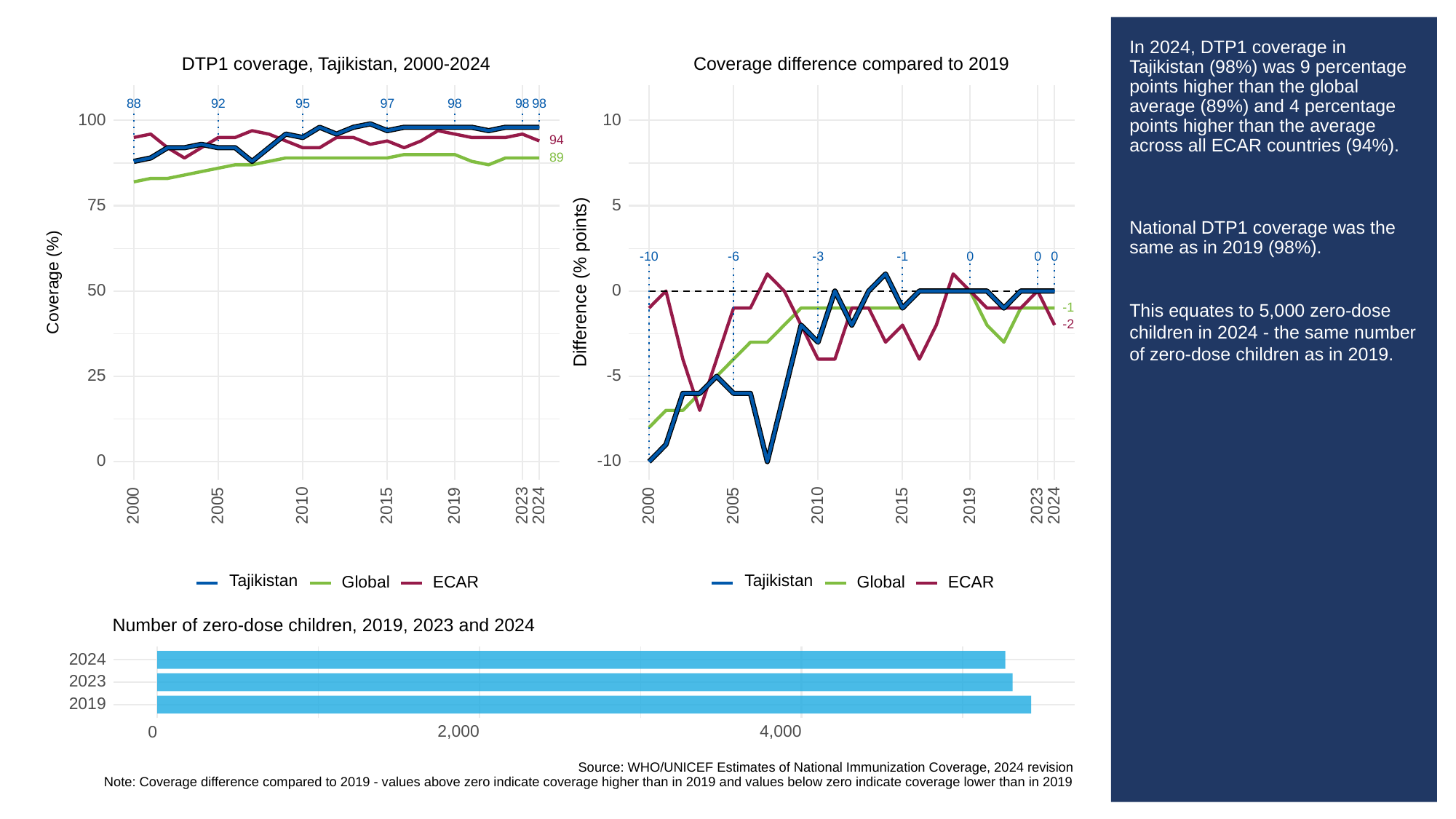

# In 2024, DTP1 coverage in Tajikistan (98%) was 9 percentage points higher than the global average (89%) and 4 percentage points higher than the average across all ECAR countries (94%).

National DTP1 coverage was the same as in 2019 (98%).

This equates to 5,000 zero-dose children in 2024 - the same number of zero-dose children as in 2019.

Coverage difference compared to 2019
DTP1 coverage, Tajikistan, 2000-2024

88
92
95
97
98
98
98

100
10

94
89

75
5

-3
-10
-6
0
0
0
-1

Difference (% points)

Coverage (%)
50
0

-1
-2

25
-5

0
-10

2023
2023
2000
2005
2010
2015
2019
2024
2000
2005
2010
2015
2019
2024
Tajikistan
Tajikistan
Global
ECAR
Global
ECAR

Number of zero-dose children, 2019, 2023 and 2024

2024

2023

2019

2,000
4,000
0
Source: WHO/UNICEF Estimates of National Immunization Coverage, 2024 revision
Note: Coverage difference compared to 2019 - values above zero indicate coverage higher than in 2019 and values below zero indicate coverage lower than in 2019